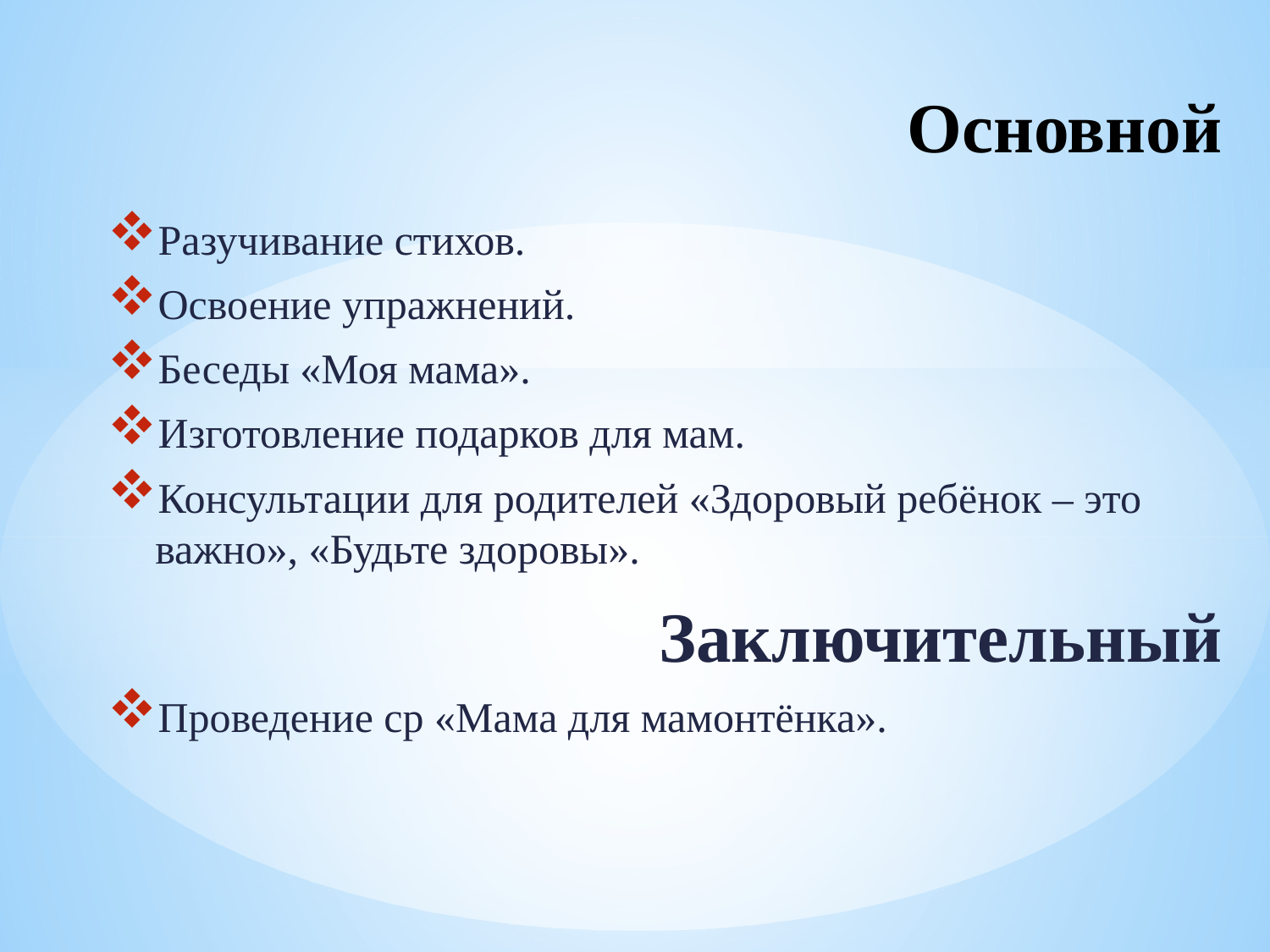

# Основной
Разучивание стихов.
Освоение упражнений.
Беседы «Моя мама».
Изготовление подарков для мам.
Консультации для родителей «Здоровый ребёнок – это важно», «Будьте здоровы».
Заключительный
Проведение ср «Мама для мамонтёнка».